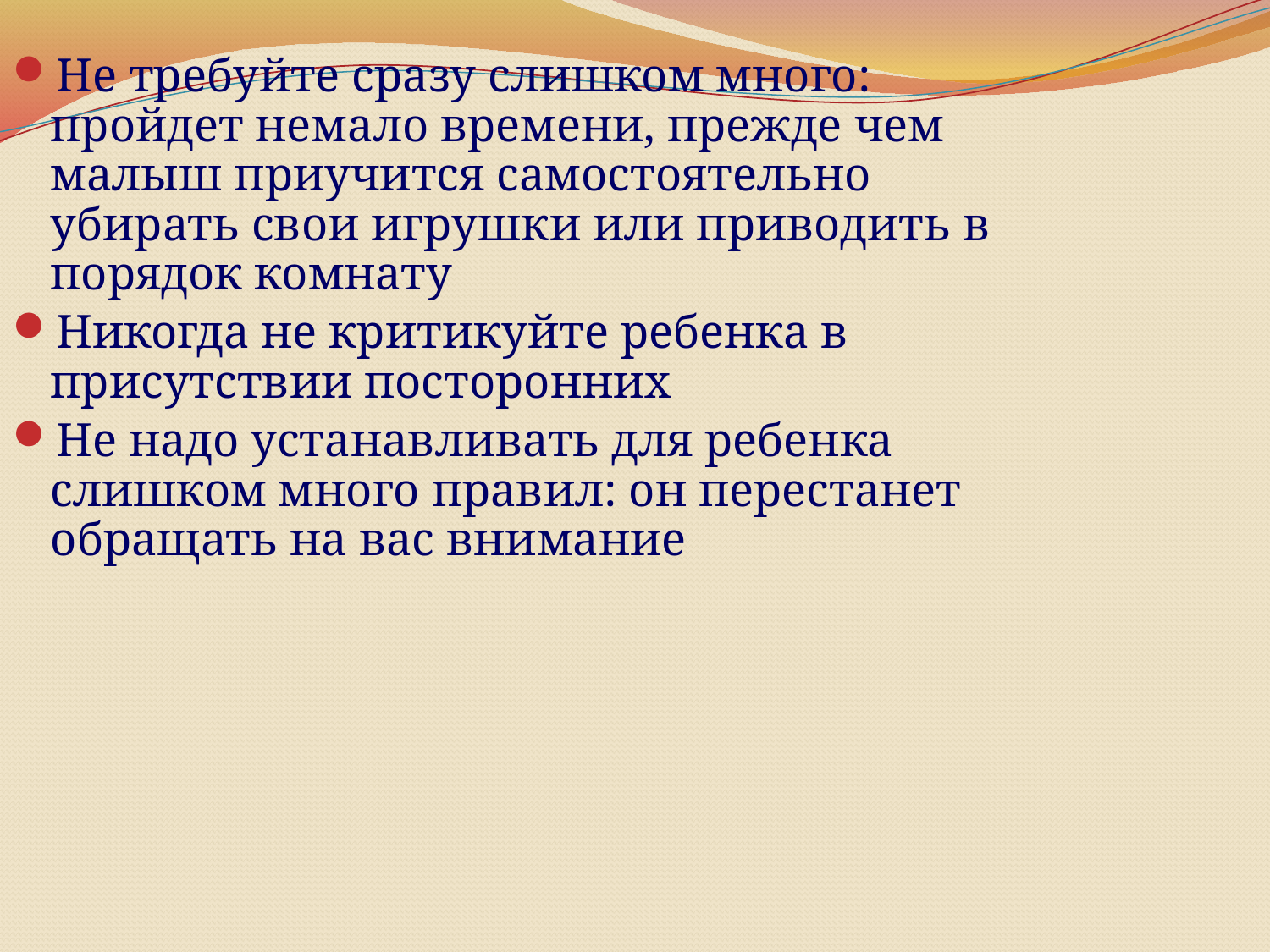

Не требуйте сразу слишком много: пройдет немало времени, прежде чем малыш приучится самостоятельно убирать свои игрушки или приводить в порядок комнату
Никогда не критикуйте ребенка в присутствии посторонних
Не надо устанавливать для ребенка слишком много правил: он перестанет обращать на вас внимание